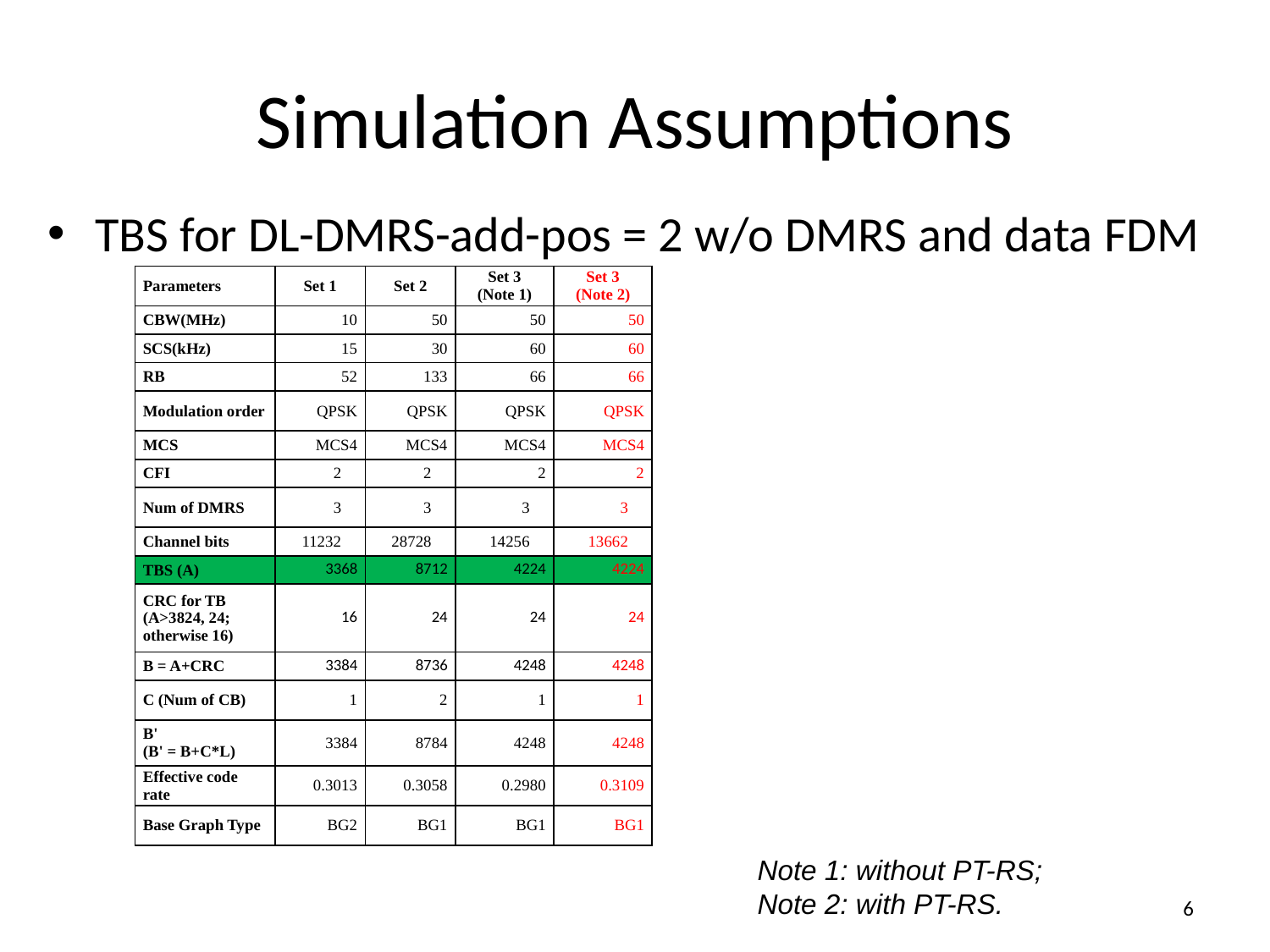

# Simulation Assumptions
TBS for DL-DMRS-add-pos = 2 w/o DMRS and data FDM

| Parameters | Set 1 | Set 2 | Set 3 (Note 1) | Set 3 (Note 2) |
| --- | --- | --- | --- | --- |
| CBW(MHz) | 10 | 50 | 50 | 50 |
| SCS(kHz) | 15 | 30 | 60 | 60 |
| RB | 52 | 133 | 66 | 66 |
| Modulation order | QPSK | QPSK | QPSK | QPSK |
| MCS | MCS4 | MCS4 | MCS4 | MCS4 |
| CFI | 2 | 2 | 2 | 2 |
| Num of DMRS | 3 | 3 | 3 | 3 |
| Channel bits | 11232 | 28728 | 14256 | 13662 |
| TBS (A) | 3368 | 8712 | 4224 | 4224 |
| CRC for TB (A>3824, 24; otherwise 16) | 16 | 24 | 24 | 24 |
| B = A+CRC | 3384 | 8736 | 4248 | 4248 |
| C (Num of CB) | 1 | 2 | 1 | 1 |
| B' (B' = B+C\*L) | 3384 | 8784 | 4248 | 4248 |
| Effective code rate | 0.3013 | 0.3058 | 0.2980 | 0.3109 |
| Base Graph Type | BG2 | BG1 | BG1 | BG1 |
Note 1: without PT-RS;
Note 2: with PT-RS.
6